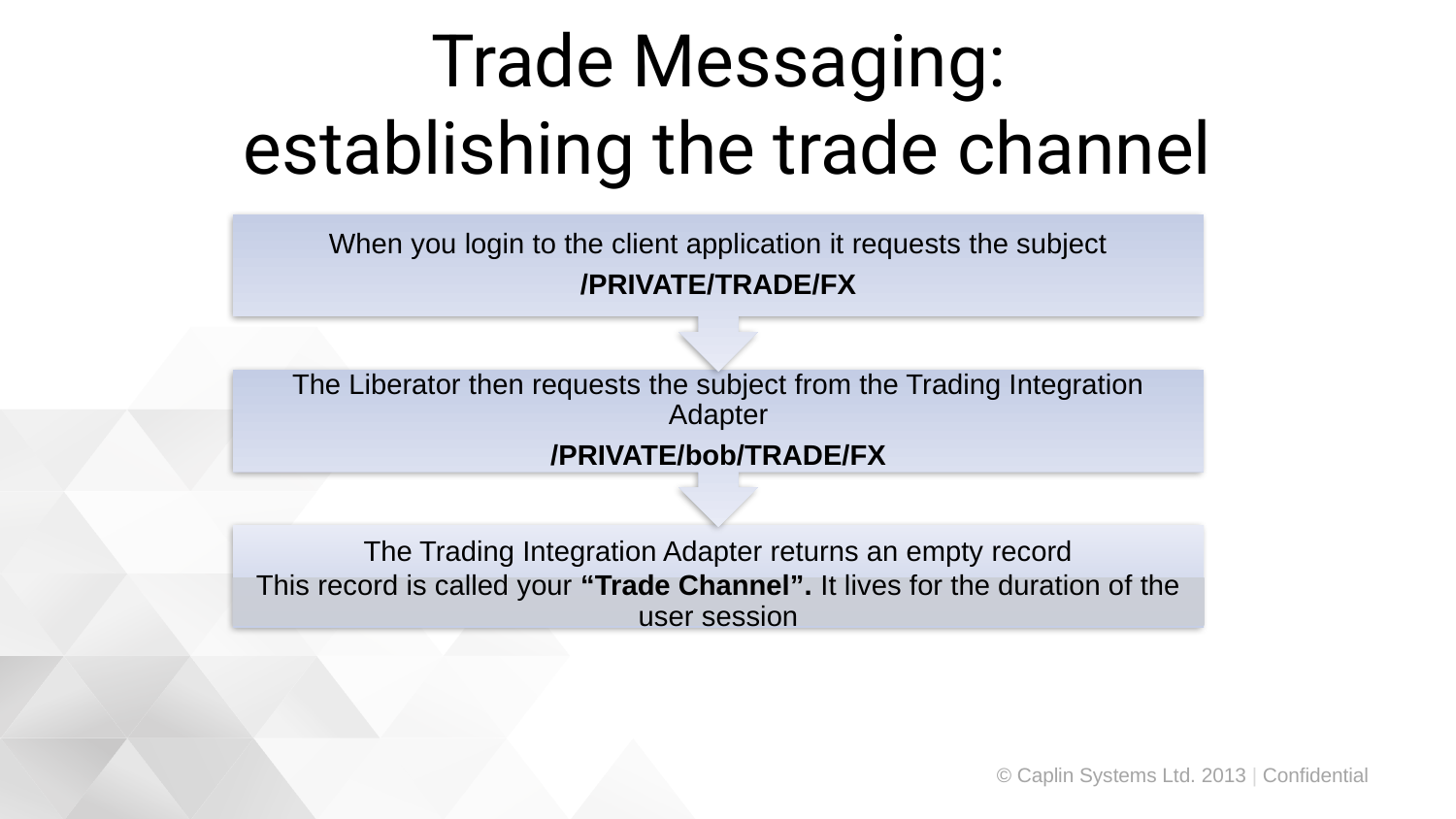

# Trade Messaging: establishing the trade channel

When you login to the client application it requests the subject
/PRIVATE/TRADE/FX

The Liberator then requests the subject from the Trading Integration Adapter
/PRIVATE/bob/TRADE/FX

The Trading Integration Adapter returns an empty record

This record is called your “Trade Channel”. It lives for the duration of the user session